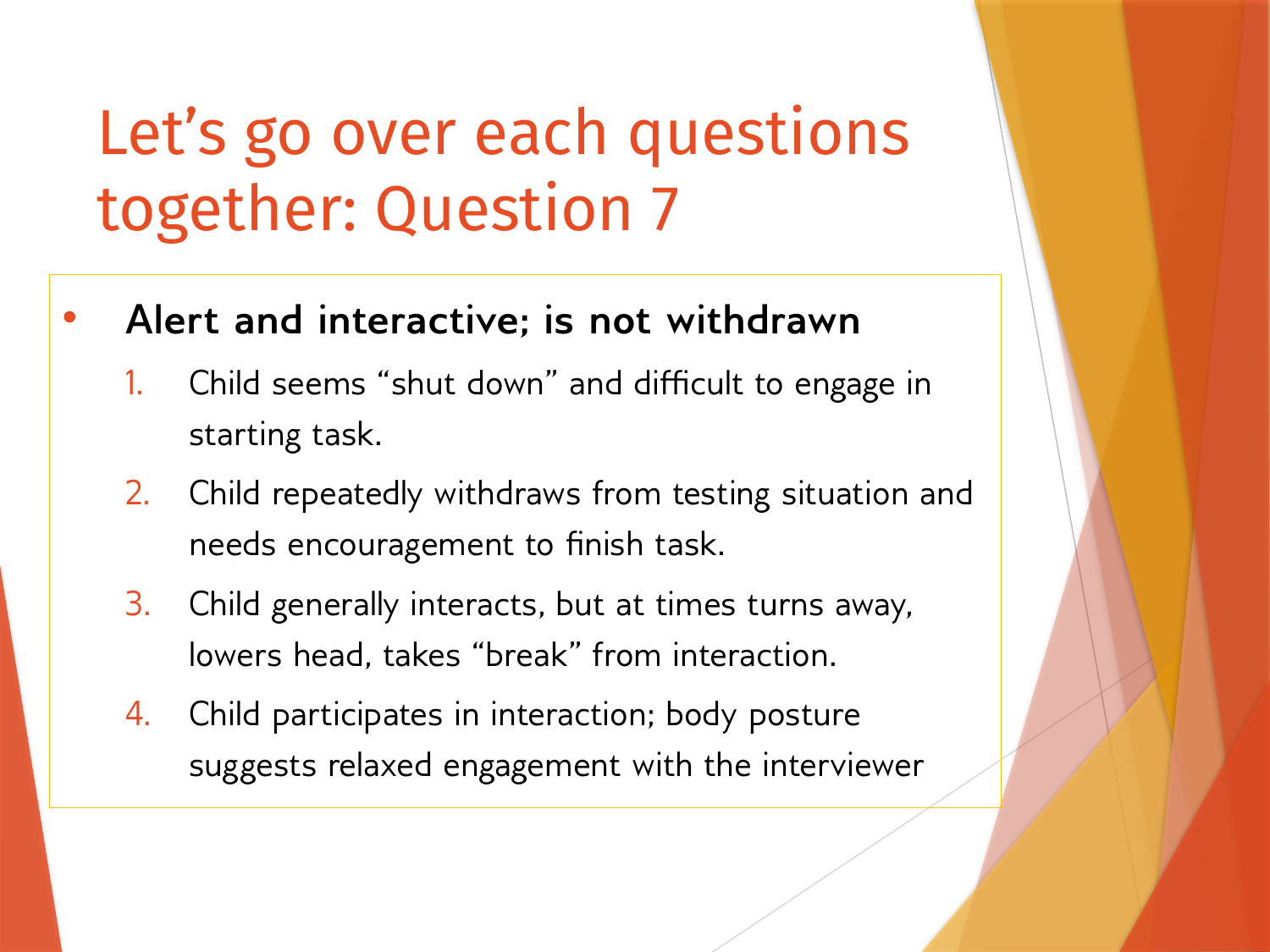

# Let’s go over each questions together: Question 7
Alert and interactive; is not withdrawn
Child seems “shut down” and difficult to engage in starting task.
Child repeatedly withdraws from testing situation and needs encouragement to finish task.
Child generally interacts, but at times turns away, lowers head, takes “break” from interaction.
Child participates in interaction; body posture suggests relaxed engagement with the interviewer